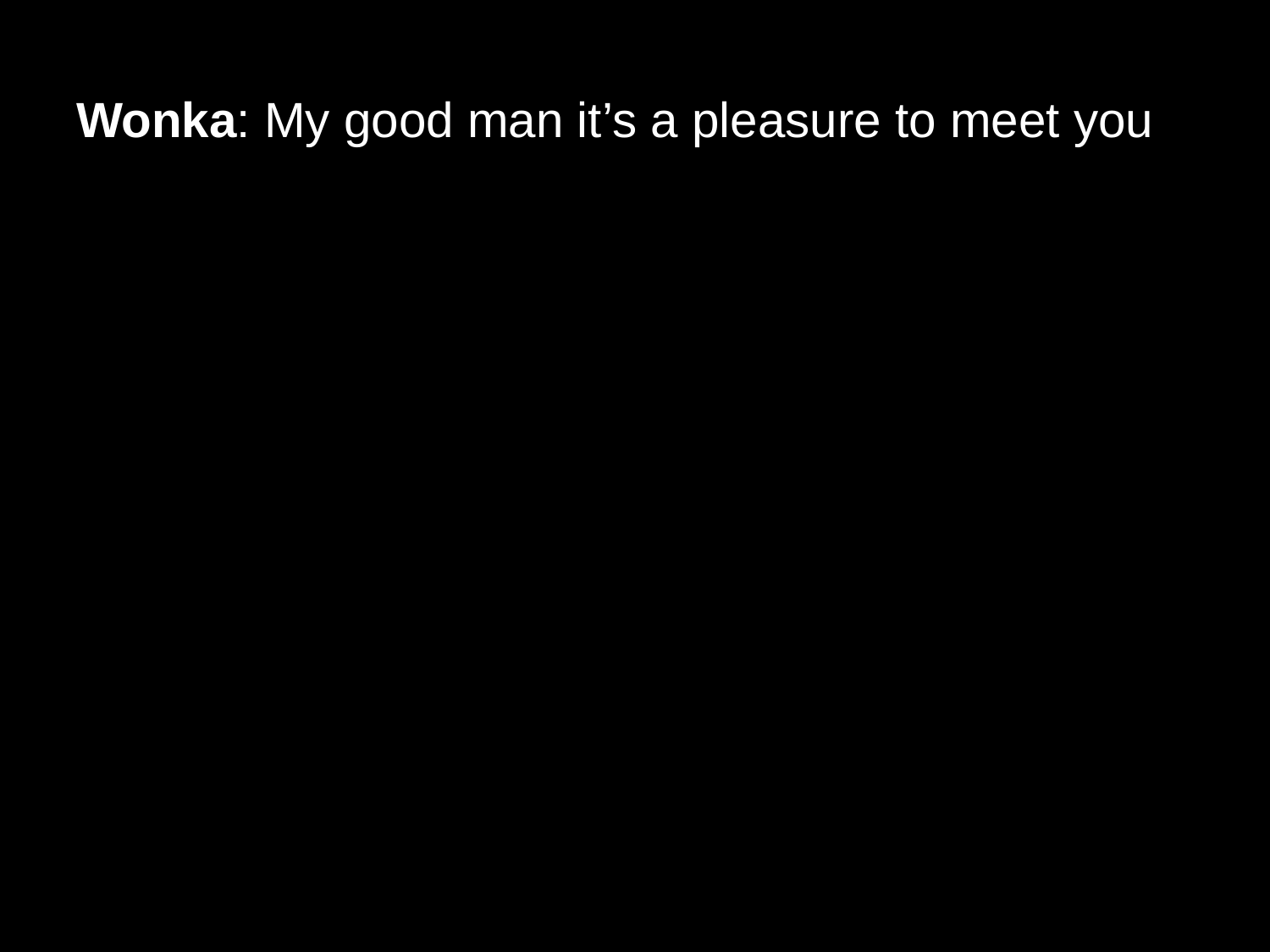

# Wonka: My good man it’s a pleasure to meet you